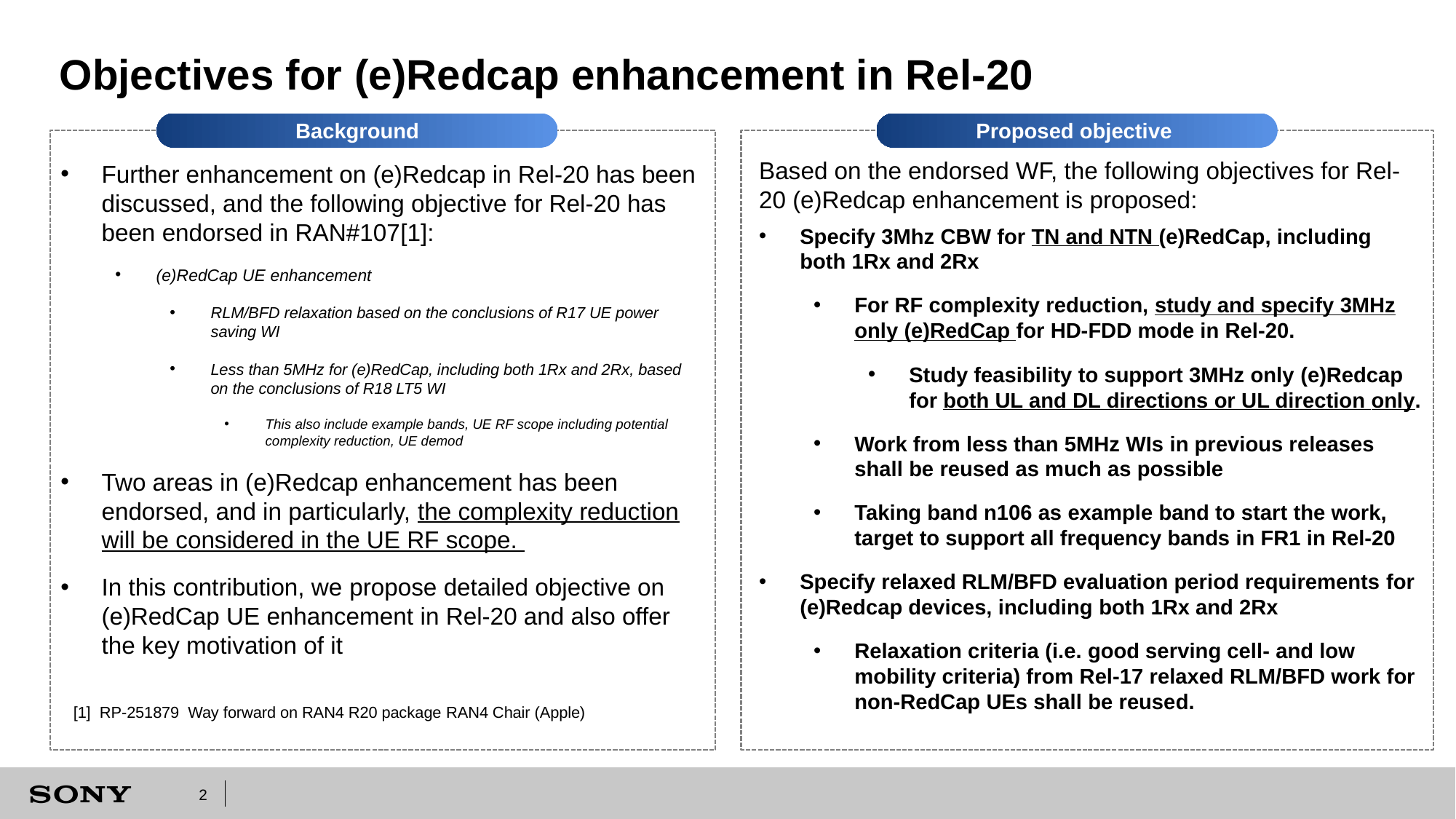

# Objectives for (e)Redcap enhancement in Rel-20
Background
Proposed objective

Based on the endorsed WF, the following objectives for Rel-20 (e)Redcap enhancement is proposed:
Specify 3Mhz CBW for TN and NTN (e)RedCap, including both 1Rx and 2Rx
For RF complexity reduction, study and specify 3MHz only (e)RedCap for HD-FDD mode in Rel-20.
Study feasibility to support 3MHz only (e)Redcap for both UL and DL directions or UL direction only.
Work from less than 5MHz WIs in previous releases shall be reused as much as possible
Taking band n106 as example band to start the work, target to support all frequency bands in FR1 in Rel-20
Specify relaxed RLM/BFD evaluation period requirements for (e)Redcap devices, including both 1Rx and 2Rx
Relaxation criteria (i.e. good serving cell- and low mobility criteria) from Rel-17 relaxed RLM/BFD work for non-RedCap UEs shall be reused.
Further enhancement on (e)Redcap in Rel-20 has been discussed, and the following objective for Rel-20 has been endorsed in RAN#107[1]:
(e)RedCap UE enhancement
RLM/BFD relaxation based on the conclusions of R17 UE power saving WI
Less than 5MHz for (e)RedCap, including both 1Rx and 2Rx, based on the conclusions of R18 LT5 WI
This also include example bands, UE RF scope including potential complexity reduction, UE demod
Two areas in (e)Redcap enhancement has been endorsed, and in particularly, the complexity reduction will be considered in the UE RF scope.
In this contribution, we propose detailed objective on (e)RedCap UE enhancement in Rel-20 and also offer the key motivation of it
[1]  RP-251879  Way forward on RAN4 R20 package RAN4 Chair (Apple)
2